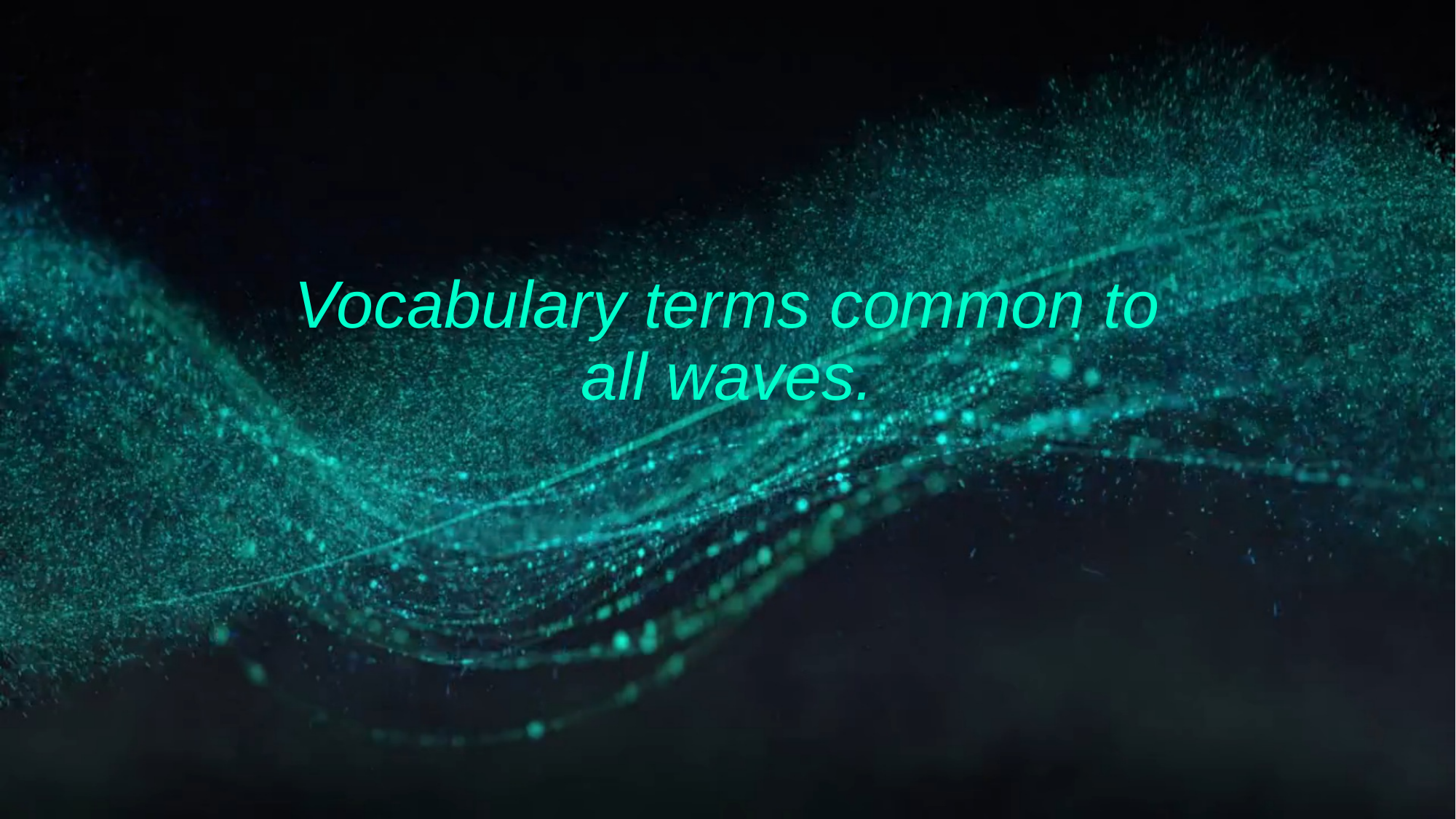

# Vocabulary terms common to all waves.